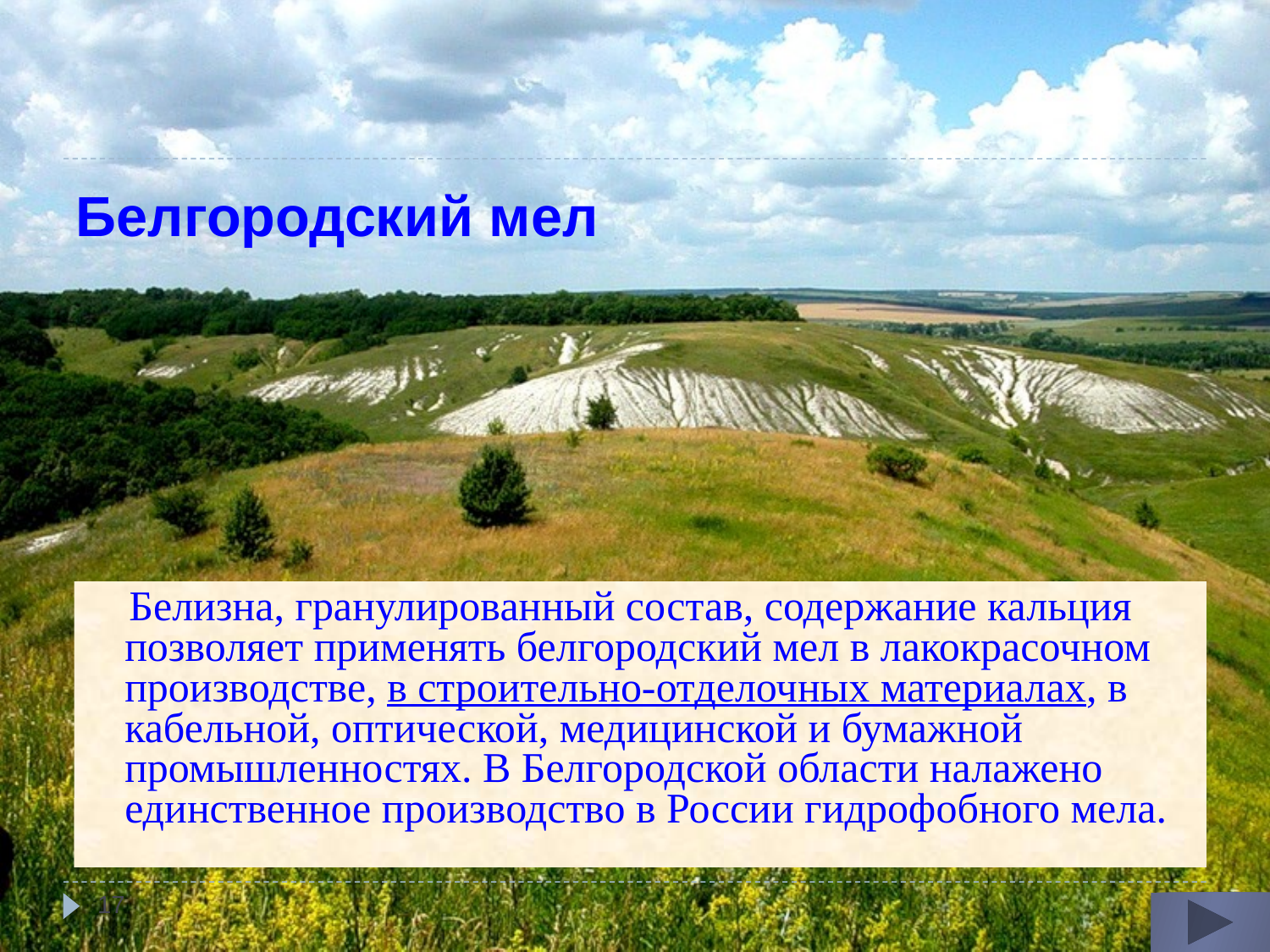

# Белгородский мел
    Белизна, гранулированный состав, содержание кальция позволяет применять белгородский мел в лакокрасочном производстве, в строительно-отделочных материалах, в кабельной, оптической, медицинской и бумажной промышленностях. В Белгородской области налажено единственное производство в России гидрофобного мела.

17